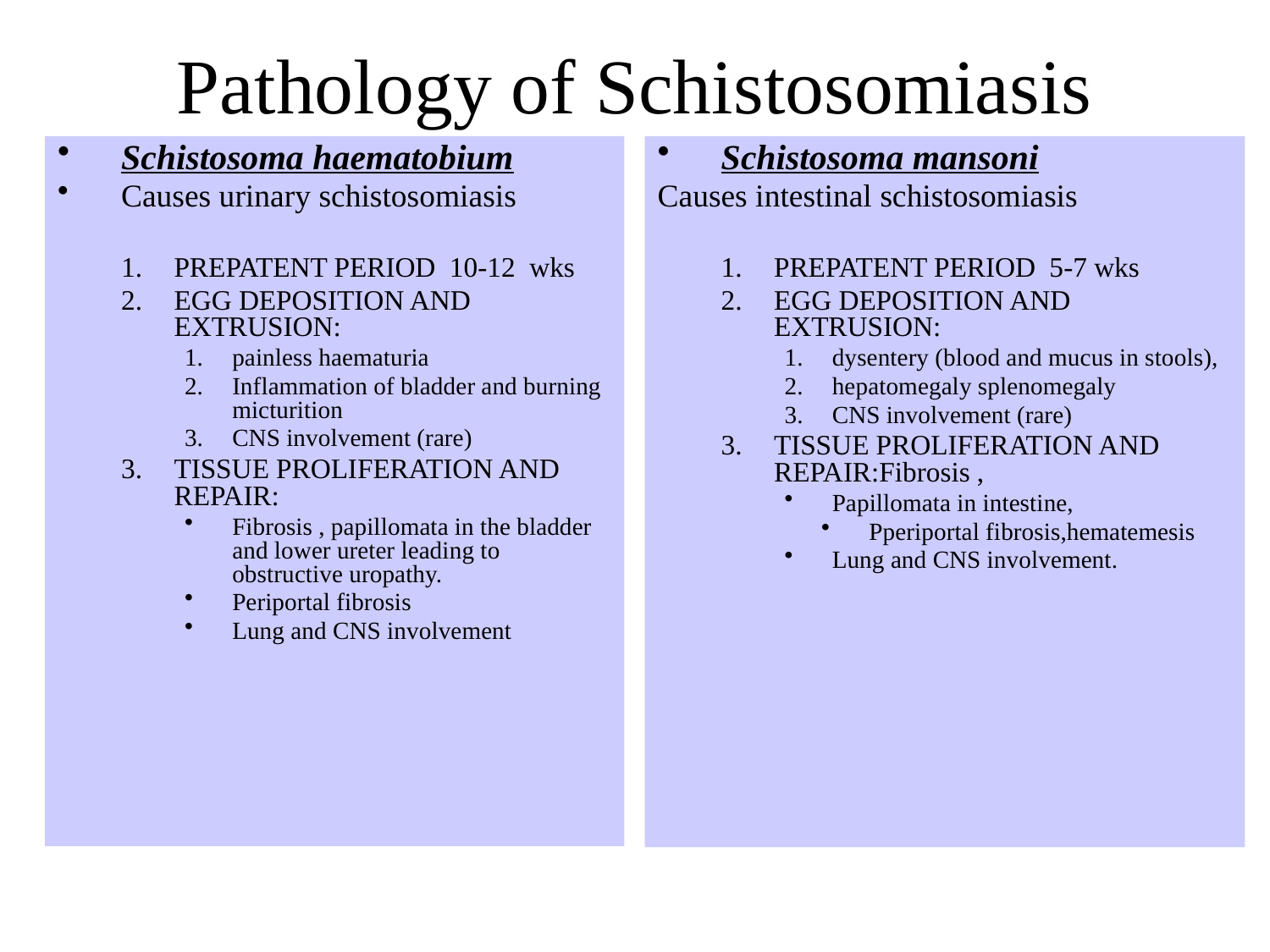

# Pathology of Schistosomiasis
Schistosoma haematobium
Causes urinary schistosomiasis

PREPATENT PERIOD  10-12  wks
EGG DEPOSITION AND EXTRUSION:
painless haematuria
Inflammation of bladder and burning micturition
CNS involvement (rare)
TISSUE PROLIFERATION AND REPAIR:
Fibrosis , papillomata in the bladder and lower ureter leading to obstructive uropathy.
Periportal fibrosis
Lung and CNS involvement

Schistosoma mansoni
Causes intestinal schistosomiasis

PREPATENT PERIOD  5-7 wks
EGG DEPOSITION AND EXTRUSION:
dysentery (blood and mucus in stools),
hepatomegaly splenomegaly
CNS involvement (rare)
TISSUE PROLIFERATION AND REPAIR:Fibrosis ,
Papillomata in intestine,
Pperiportal fibrosis,hematemesis
Lung and CNS involvement.